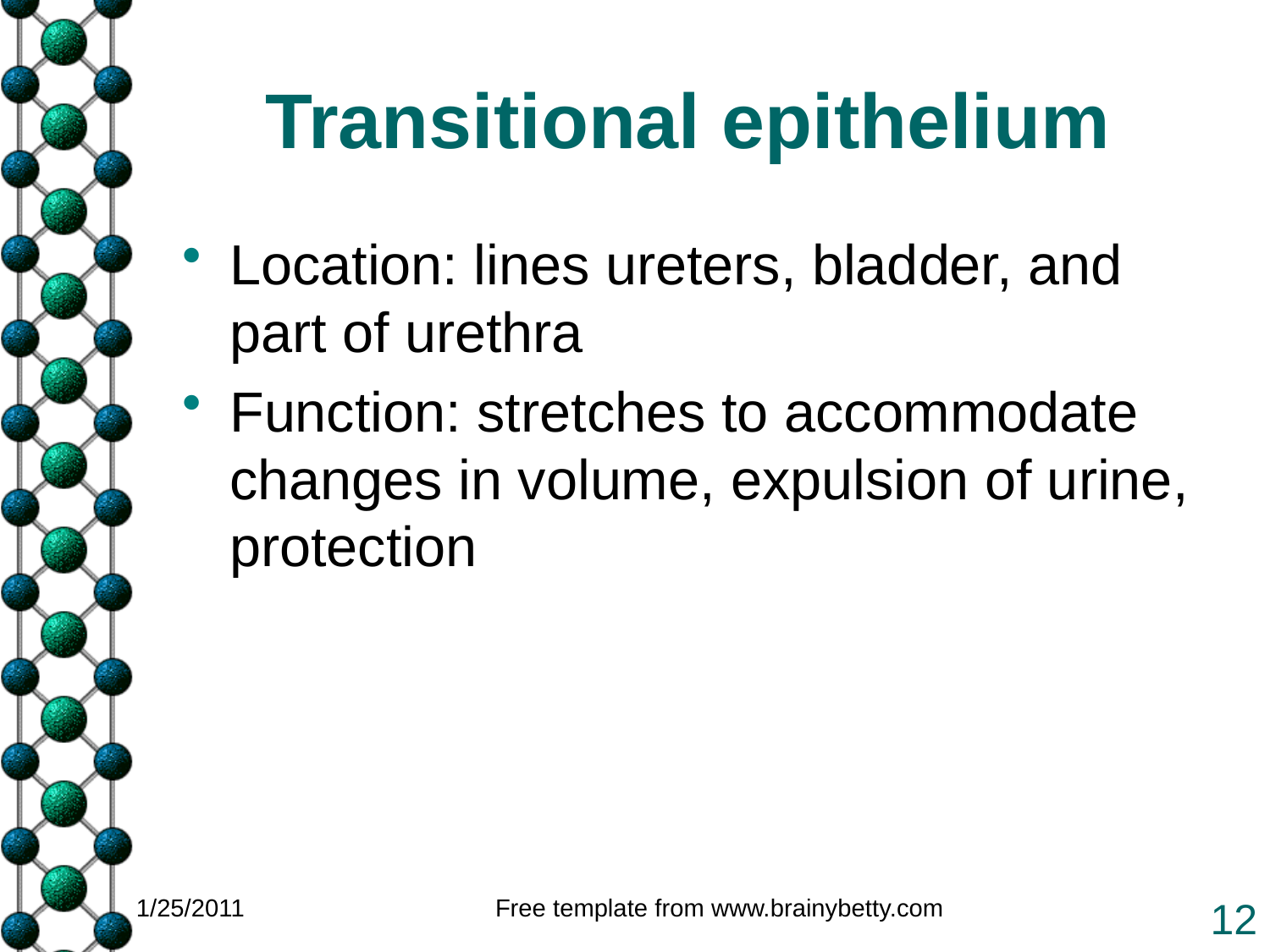

# Transitional epithelium
Location: lines ureters, bladder, and part of urethra
Function: stretches to accommodate changes in volume, expulsion of urine, protection
1/25/2011
Free template from www.brainybetty.com
12